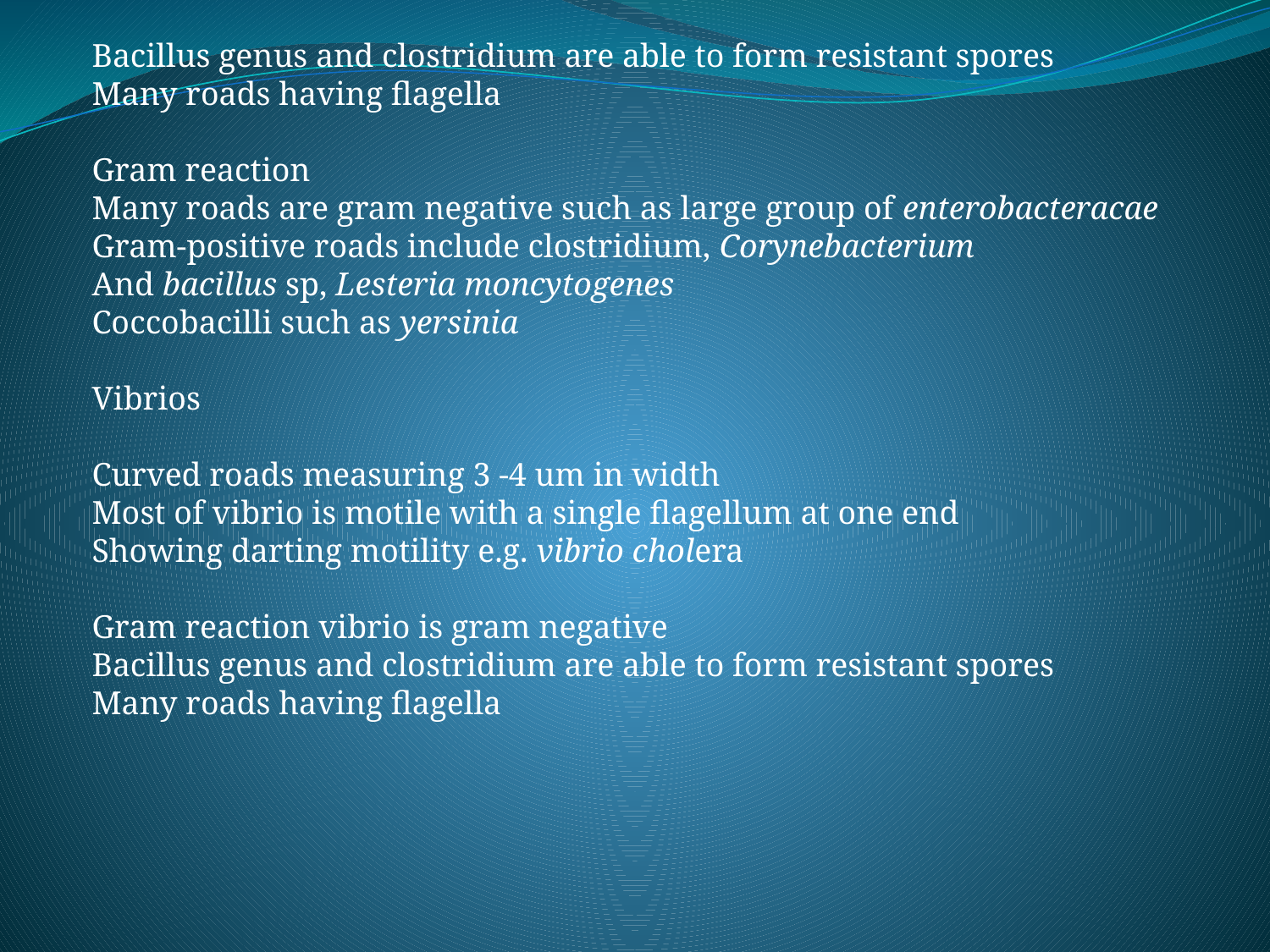

Bacillus genus and clostridium are able to form resistant spores
Many roads having flagella

Gram reaction
Many roads are gram negative such as large group of enterobacteracae
Gram-positive roads include clostridium, Corynebacterium
And bacillus sp, Lesteria moncytogenes
Coccobacilli such as yersinia

Vibrios

Curved roads measuring 3 -4 um in width
Most of vibrio is motile with a single flagellum at one end
Showing darting motility e.g. vibrio cholera

Gram reaction vibrio is gram negative
Bacillus genus and clostridium are able to form resistant spores
Many roads having flagella